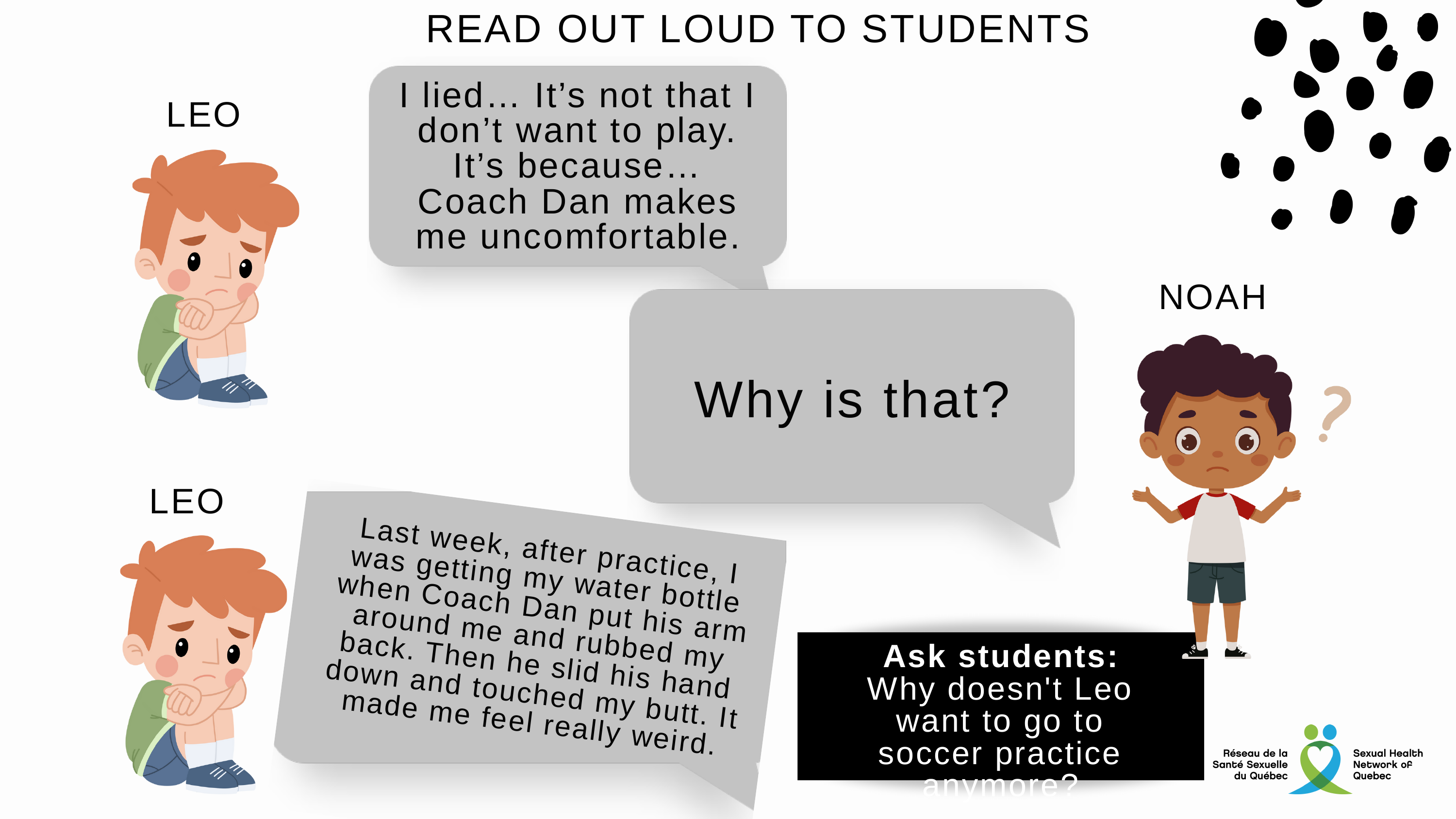

READ OUT LOUD TO STUDENTS

I lied… It’s not that I don’t want to play. It’s because… Coach Dan makes me uncomfortable.
LEO

NOAH

Why is that?
LEO

Last week, after practice, I was getting my water bottle when Coach Dan put his arm around me and rubbed my back. Then he slid his hand down and touched my butt. It made me feel really weird.

Ask students:
Why doesn't Leo want to go to soccer practice anymore?